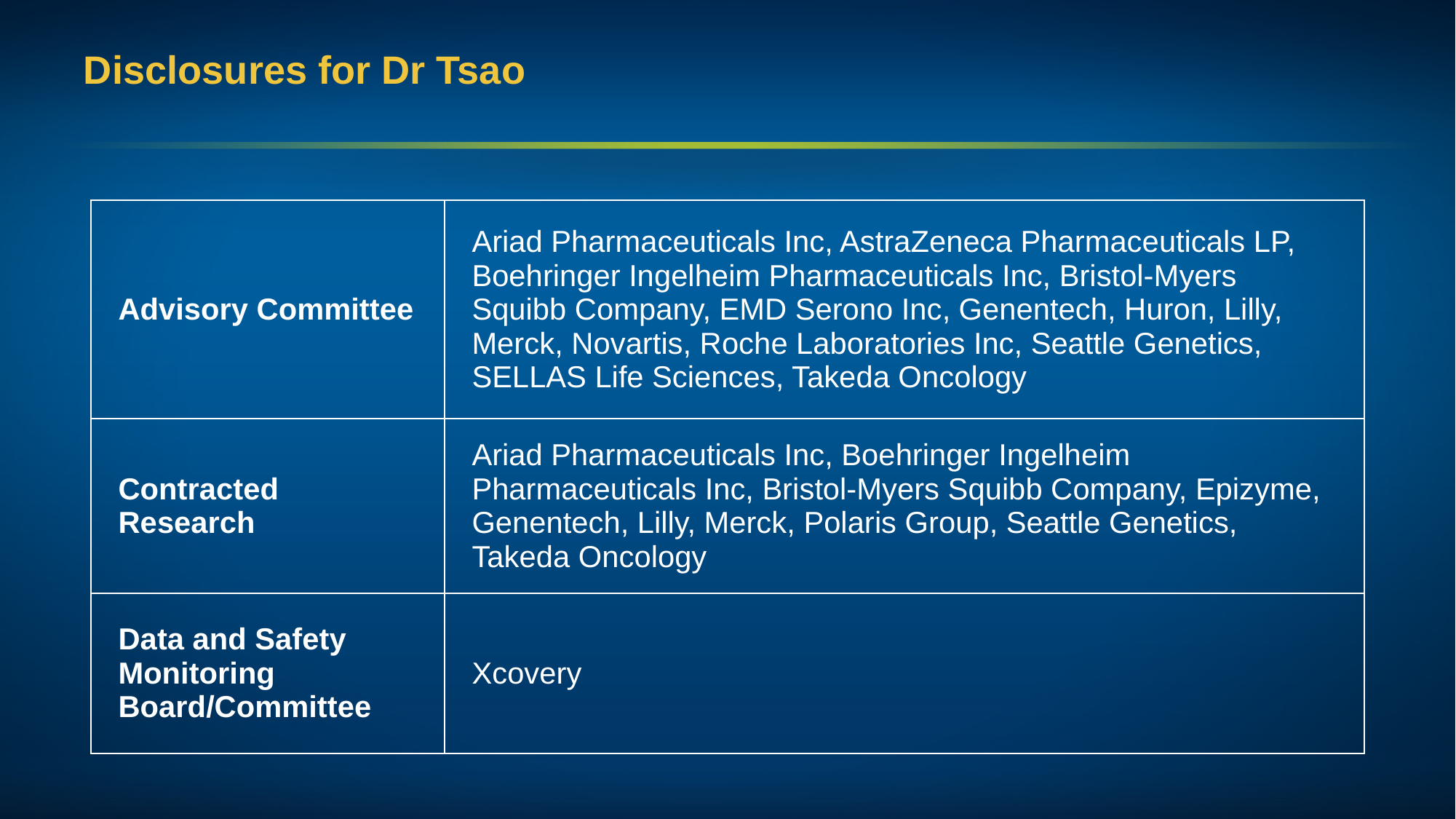

# Disclosures for Dr Tsao
| Advisory Committee | Ariad Pharmaceuticals Inc, AstraZeneca Pharmaceuticals LP, Boehringer Ingelheim Pharmaceuticals Inc, Bristol-Myers Squibb Company, EMD Serono Inc, Genentech, Huron, Lilly, Merck, Novartis, Roche Laboratories Inc, Seattle Genetics, SELLAS Life Sciences, Takeda Oncology |
| --- | --- |
| Contracted Research | Ariad Pharmaceuticals Inc, Boehringer Ingelheim Pharmaceuticals Inc, Bristol-Myers Squibb Company, Epizyme, Genentech, Lilly, Merck, Polaris Group, Seattle Genetics, Takeda Oncology |
| Data and Safety Monitoring Board/Committee | Xcovery |